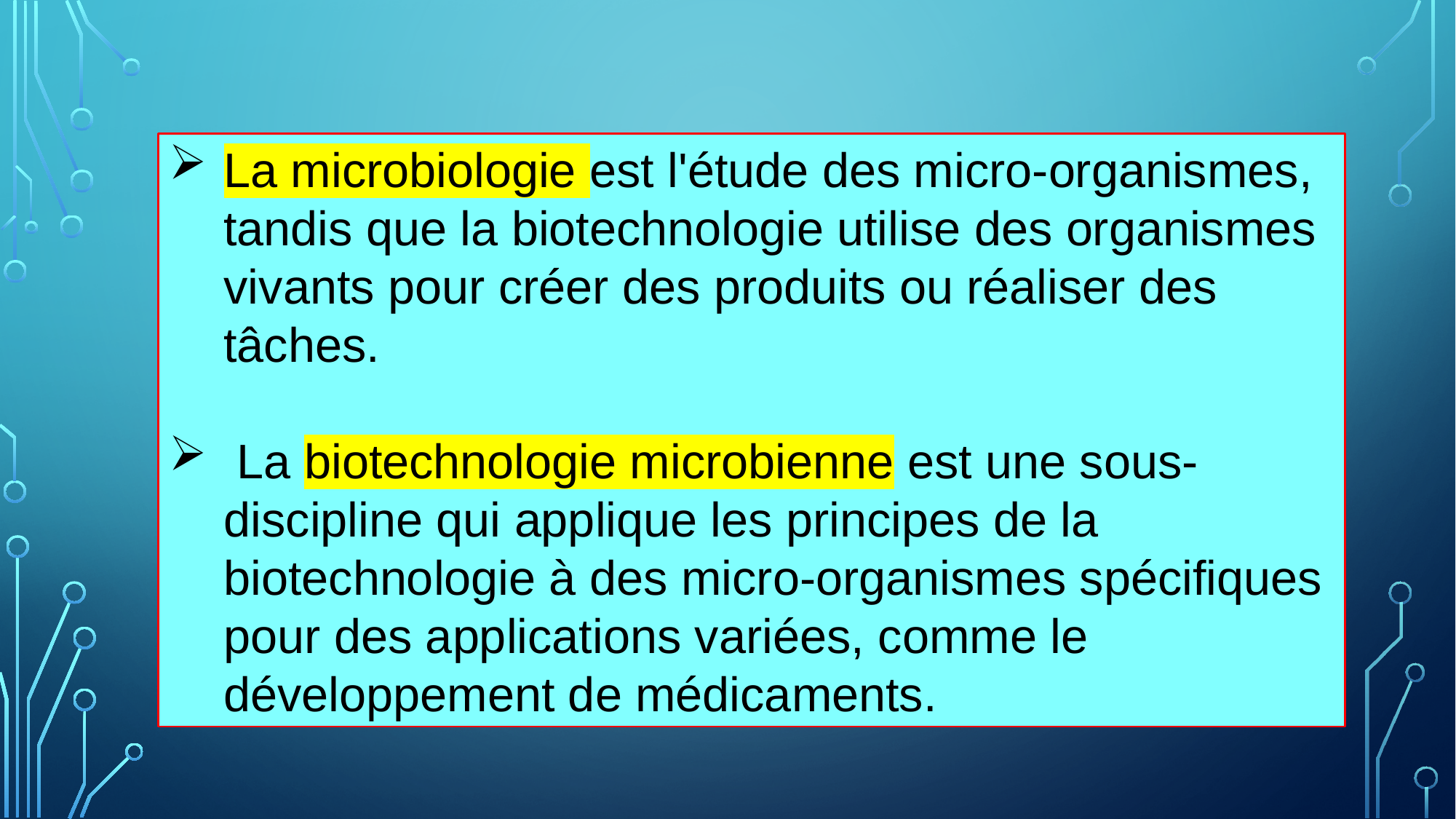

La microbiologie est l'étude des micro-organismes, tandis que la biotechnologie utilise des organismes vivants pour créer des produits ou réaliser des tâches.

 La biotechnologie microbienne est une sous-discipline qui applique les principes de la biotechnologie à des micro-organismes spécifiques pour des applications variées, comme le développement de médicaments.